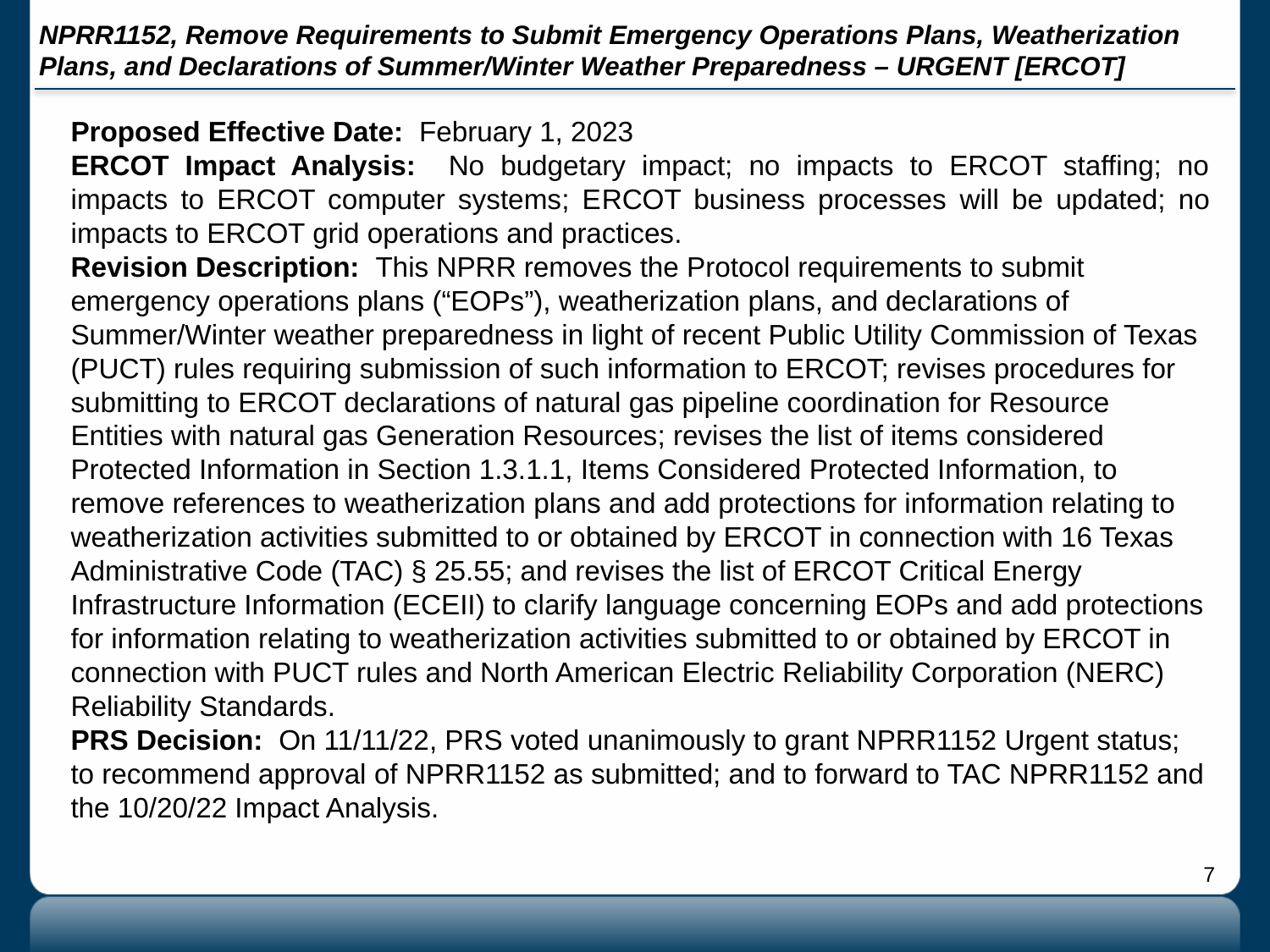

# NPRR1152, Remove Requirements to Submit Emergency Operations Plans, Weatherization Plans, and Declarations of Summer/Winter Weather Preparedness – URGENT [ERCOT]
Proposed Effective Date:  February 1, 2023
ERCOT Impact Analysis:  No budgetary impact; no impacts to ERCOT staffing; no impacts to ERCOT computer systems; ERCOT business processes will be updated; no impacts to ERCOT grid operations and practices.
Revision Description:  This NPRR removes the Protocol requirements to submit emergency operations plans (“EOPs”), weatherization plans, and declarations of Summer/Winter weather preparedness in light of recent Public Utility Commission of Texas (PUCT) rules requiring submission of such information to ERCOT; revises procedures for submitting to ERCOT declarations of natural gas pipeline coordination for Resource Entities with natural gas Generation Resources; revises the list of items considered Protected Information in Section 1.3.1.1, Items Considered Protected Information, to remove references to weatherization plans and add protections for information relating to weatherization activities submitted to or obtained by ERCOT in connection with 16 Texas Administrative Code (TAC) § 25.55; and revises the list of ERCOT Critical Energy Infrastructure Information (ECEII) to clarify language concerning EOPs and add protections for information relating to weatherization activities submitted to or obtained by ERCOT in connection with PUCT rules and North American Electric Reliability Corporation (NERC) Reliability Standards.
PRS Decision:  On 11/11/22, PRS voted unanimously to grant NPRR1152 Urgent status; to recommend approval of NPRR1152 as submitted; and to forward to TAC NPRR1152 and the 10/20/22 Impact Analysis.